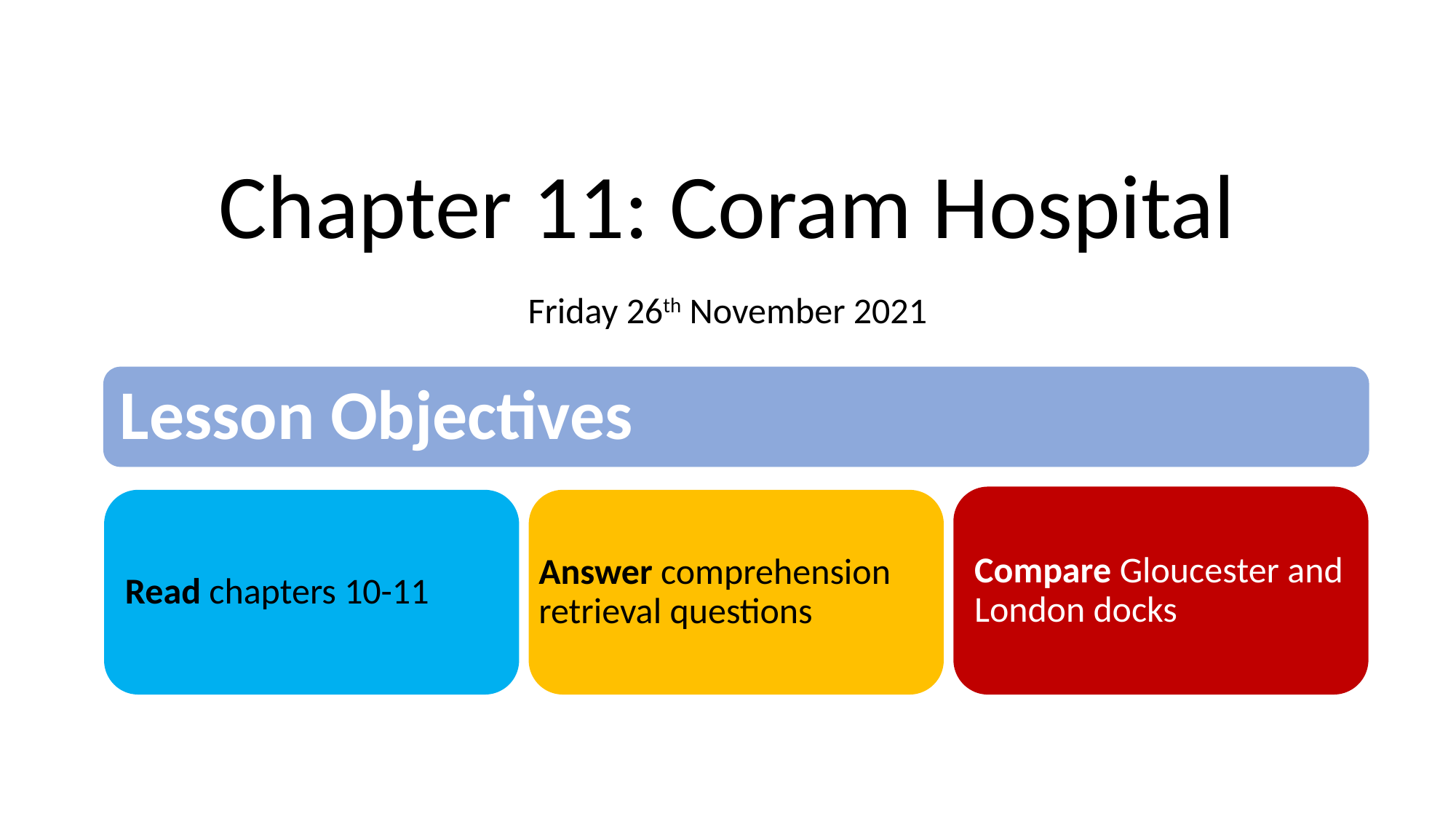

# Chapter 11: Coram Hospital
Friday 26th November 2021
Lesson Objectives
Compare Gloucester and London docks
Read chapters 10-11
Answer comprehension retrieval questions